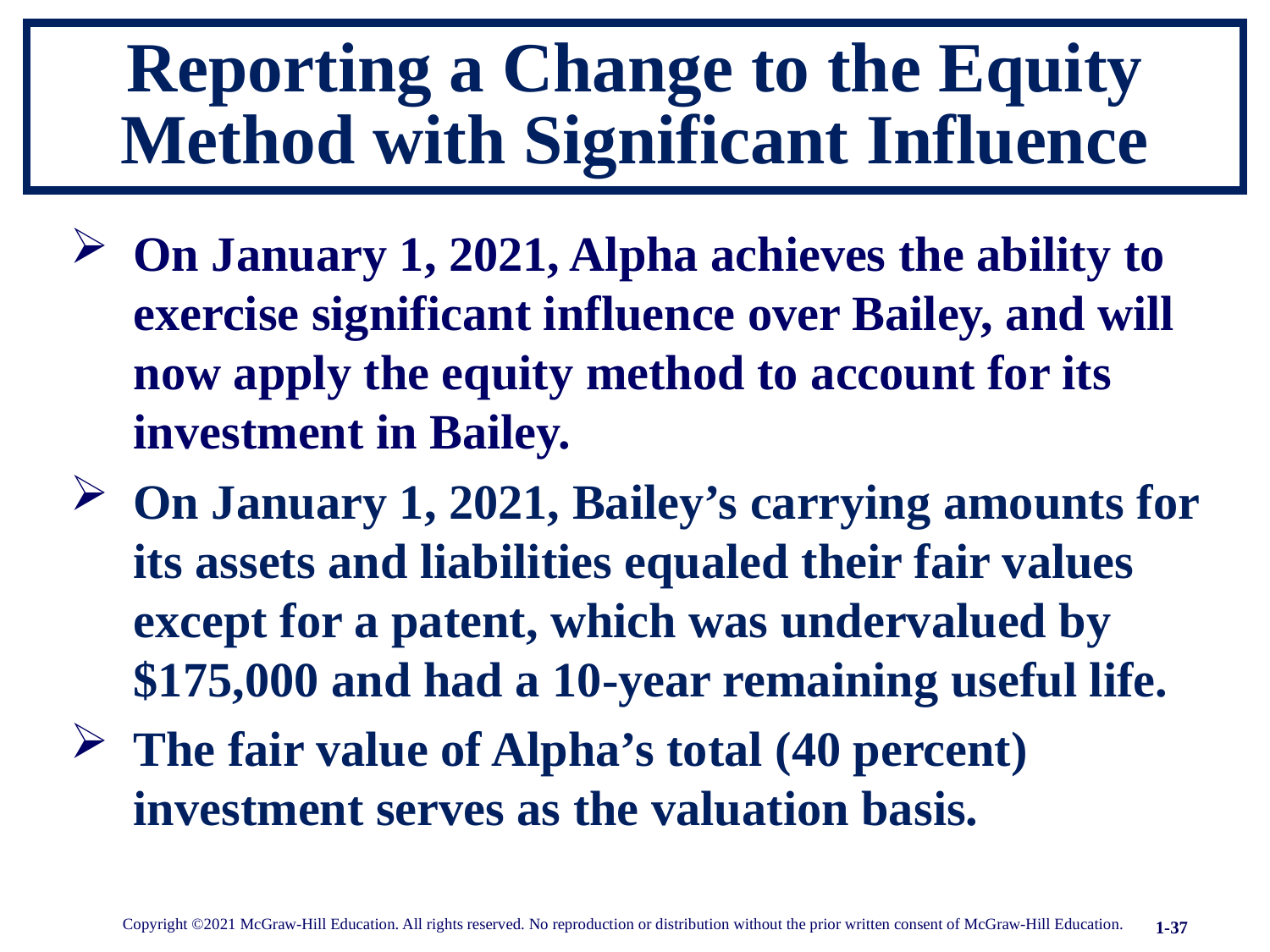

# Reporting a Change to the Equity Method with Significant Influence
On January 1, 2021, Alpha achieves the ability to exercise significant influence over Bailey, and will now apply the equity method to account for its investment in Bailey.
On January 1, 2021, Bailey’s carrying amounts for its assets and liabilities equaled their fair values except for a patent, which was undervalued by $175,000 and had a 10-year remaining useful life.
The fair value of Alpha’s total (40 percent) investment serves as the valuation basis.
Copyright ©2021 McGraw-Hill Education. All rights reserved. No reproduction or distribution without the prior written consent of McGraw-Hill Education.
1-37